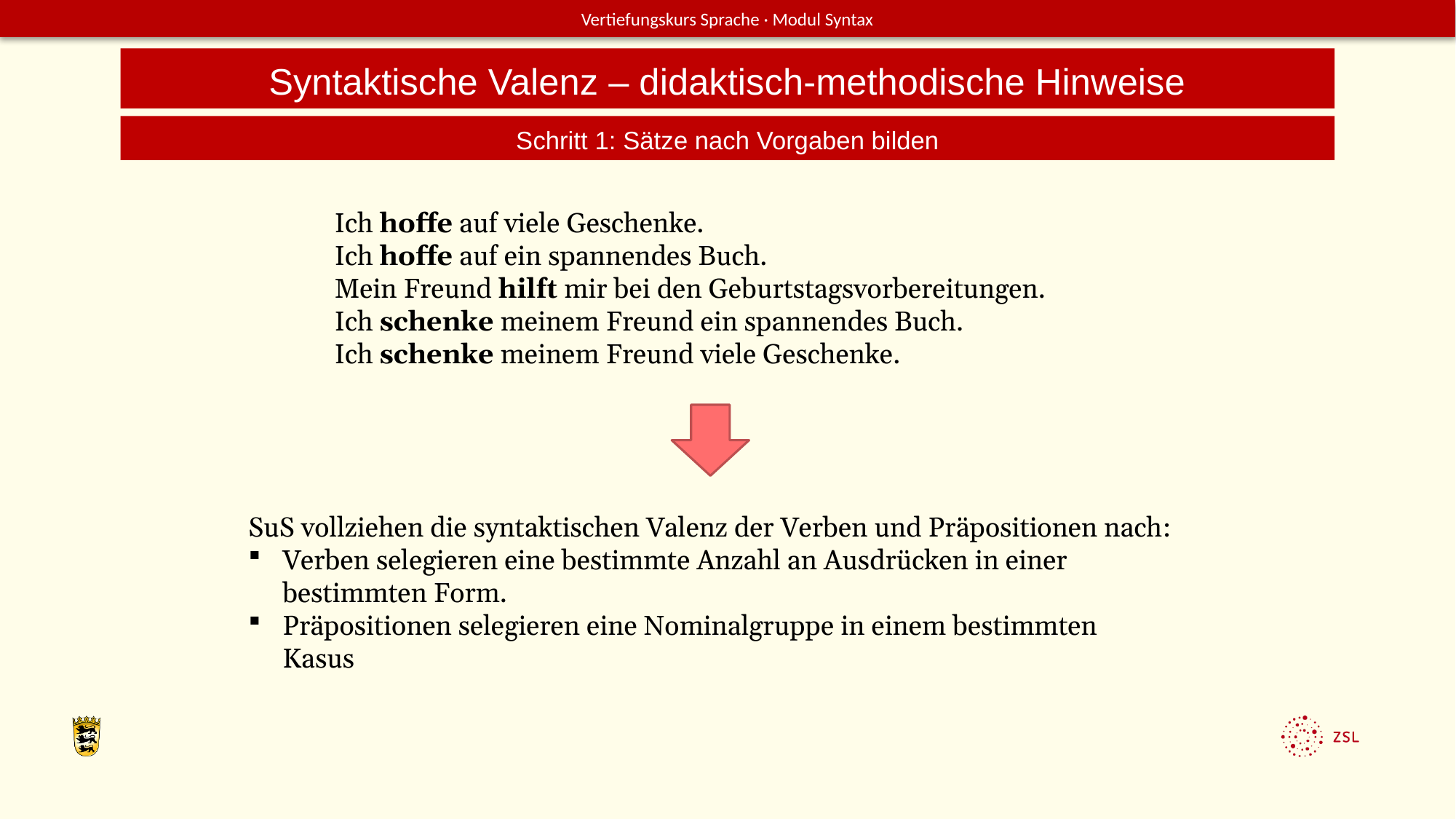

Syntaktische Valenz – didaktisch-methodische Hinweise
Schritt 1: Sätze nach Vorgaben bilden
Ich hoffe auf viele Geschenke.
Ich hoffe auf ein spannendes Buch.
Mein Freund hilft mir bei den Geburtstagsvorbereitungen.
Ich schenke meinem Freund ein spannendes Buch.
Ich schenke meinem Freund viele Geschenke.

SuS vollziehen die syntaktischen Valenz der Verben und Präpositionen nach:
Verben selegieren eine bestimmte Anzahl an Ausdrücken in einer bestimmten Form.
Präpositionen selegieren eine Nominalgruppe in einem bestimmten Kasus